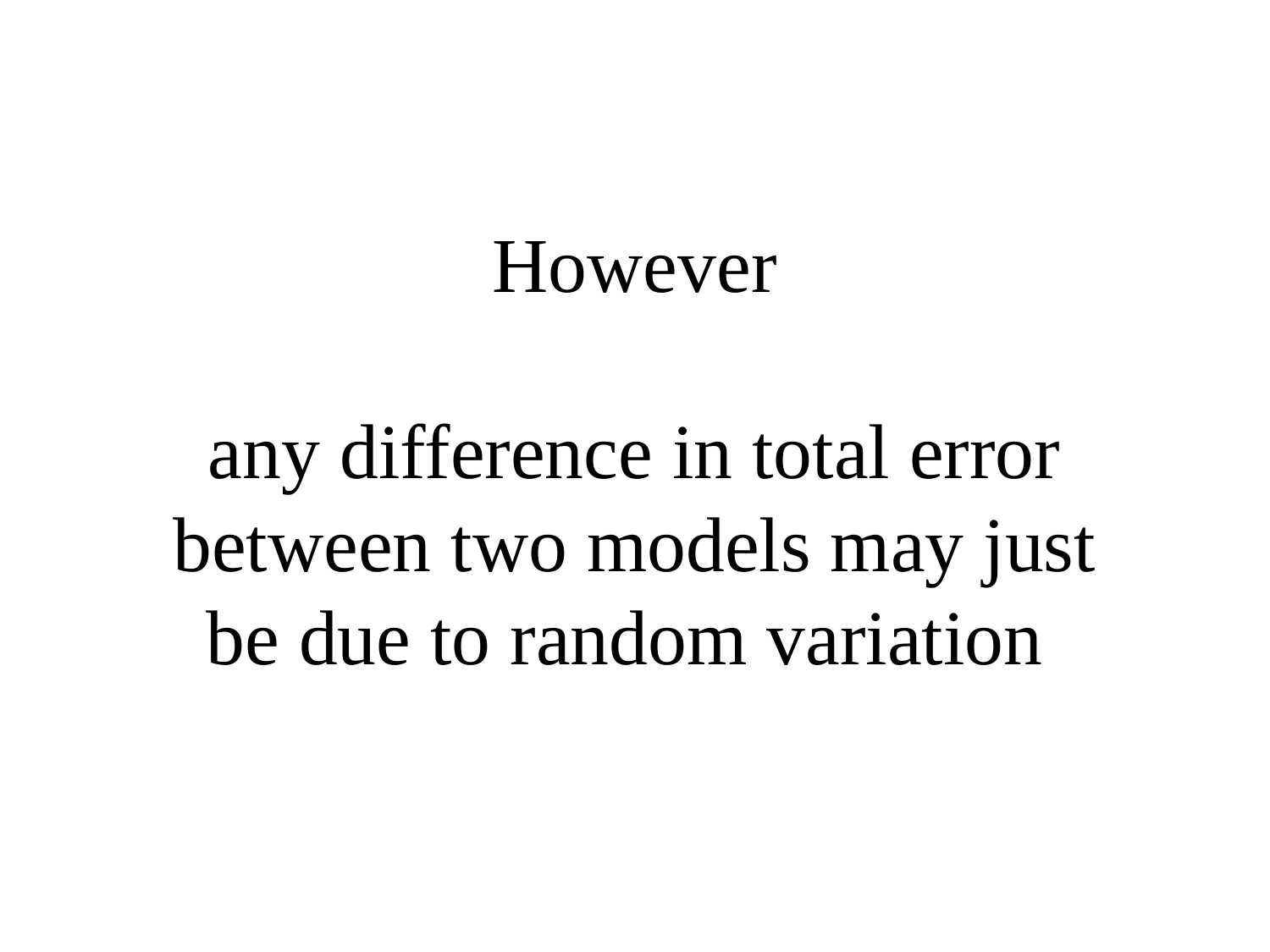

# However any difference in total error between two models may just be due to random variation